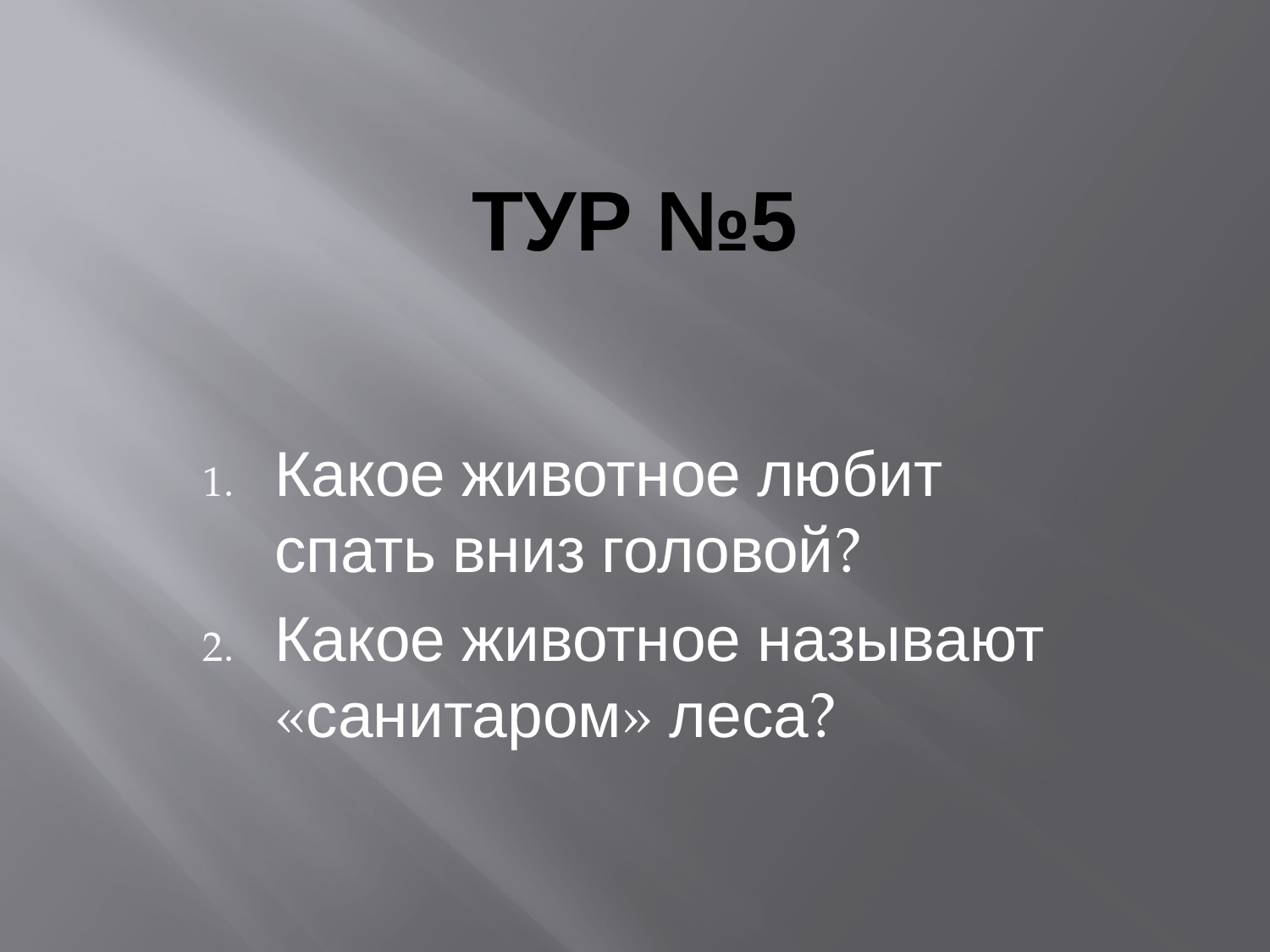

# Тур №5
Какое животное любит спать вниз головой?
Какое животное называют «санитаром» леса?